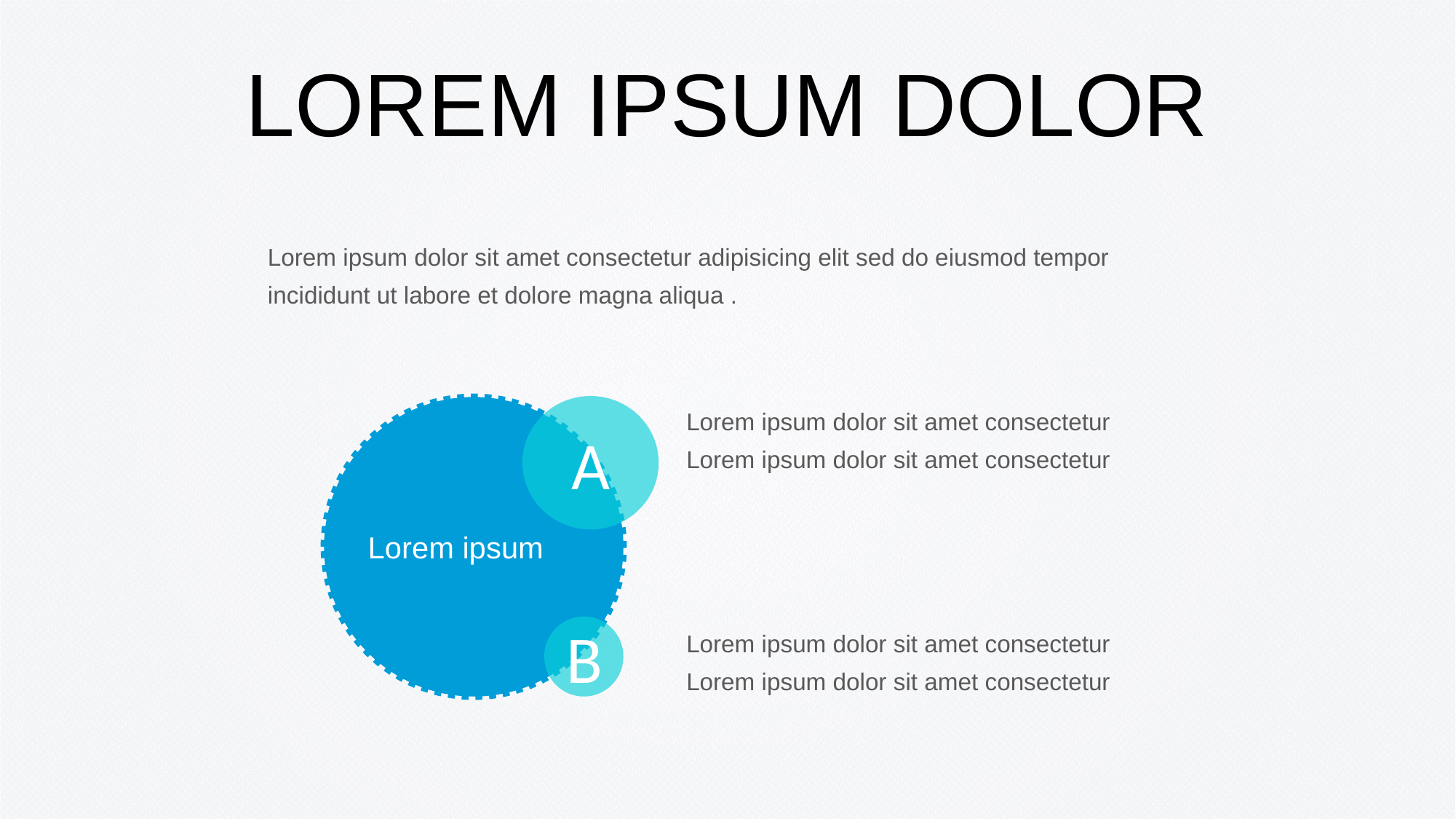

# LOREM IPSUM DOLOR
Lorem ipsum dolor sit amet consectetur adipisicing elit sed do eiusmod tempor incididunt ut labore et dolore magna aliqua .
Lorem ipsum dolor sit amet consectetur
Lorem ipsum dolor sit amet consectetur
A
Lorem ipsum
Lorem ipsum dolor sit amet consectetur
Lorem ipsum dolor sit amet consectetur
B